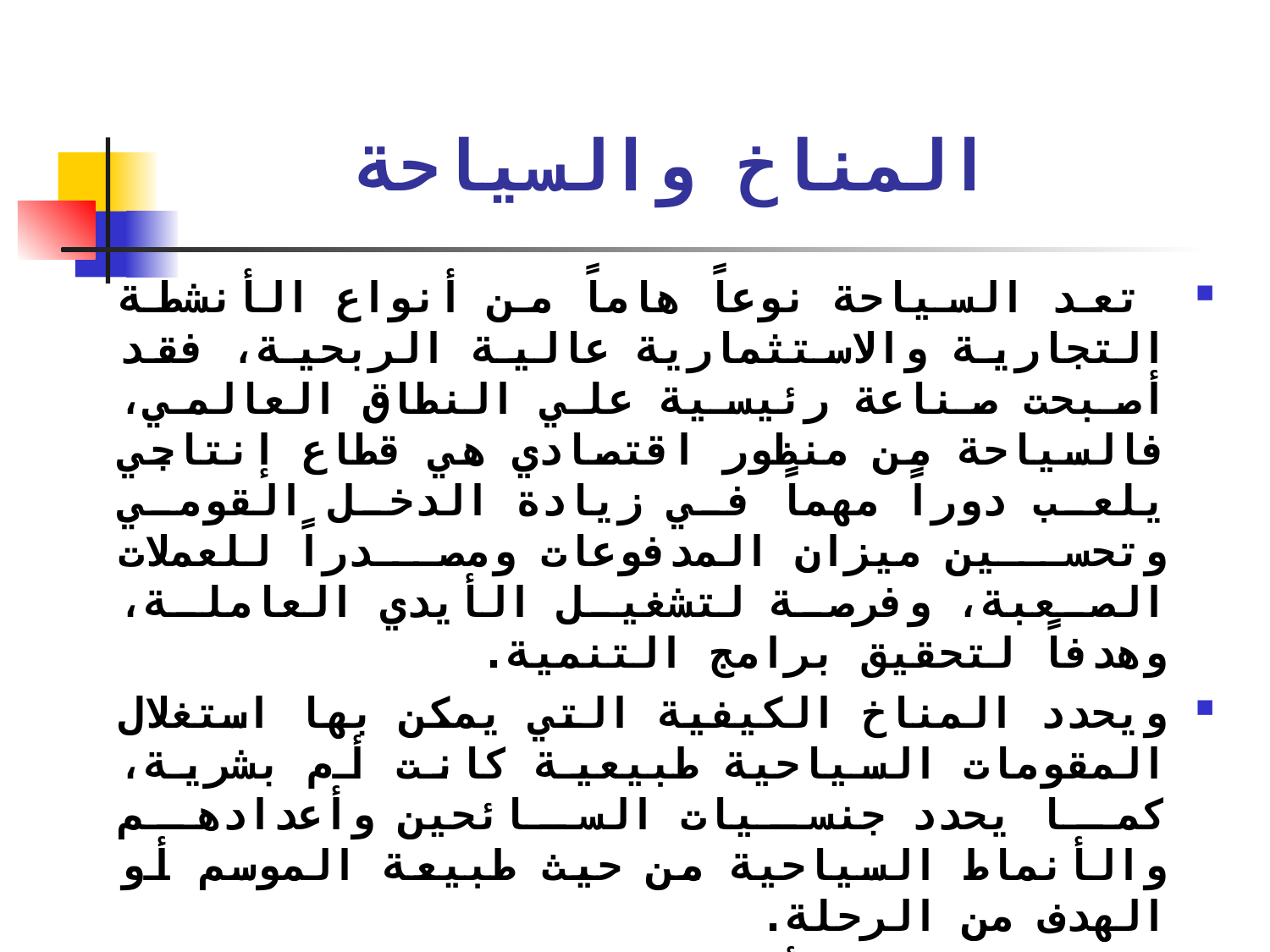

# المناخ والسياحة
 تعد السياحة نوعاً هاماً من أنواع الأنشطة التجارية والاستثمارية عالية الربحية، فقد أصبحت صناعة رئيسية علي النطاق العالمي، فالسياحة من منظور اقتصادي هي قطاع إنتاجي يلعب دوراً مهماً في زيادة الدخل القومي وتحسين ميزان المدفوعات ومصدراً للعملات الصعبة، وفرصة لتشغيل الأيدي العاملة، وهدفاً لتحقيق برامج التنمية.
ويحدد المناخ الكيفية التي يمكن بها استغلال المقومات السياحية طبيعية كانت أم بشرية، كما يحدد جنسيات السائحين وأعدادهم والأنماط السياحية من حيث طبيعة الموسم أو الهدف من الرحلة.
ويعد المناخ رأس المال الغير منظور في السياحة، خاصة في ممارسة أنشطة الترويح من رياضة الغطس والسباحة والشراع والدراجات المائية ؛ حيث يتم ممارستها عندما تتراوح درجة الحرارة بين 18 - 25ᵒم ، والرطوبة النسبية بين 40 - 60% ، وتوافر نسبة سطوع للشمس لا تقل عن 50% من السنة.